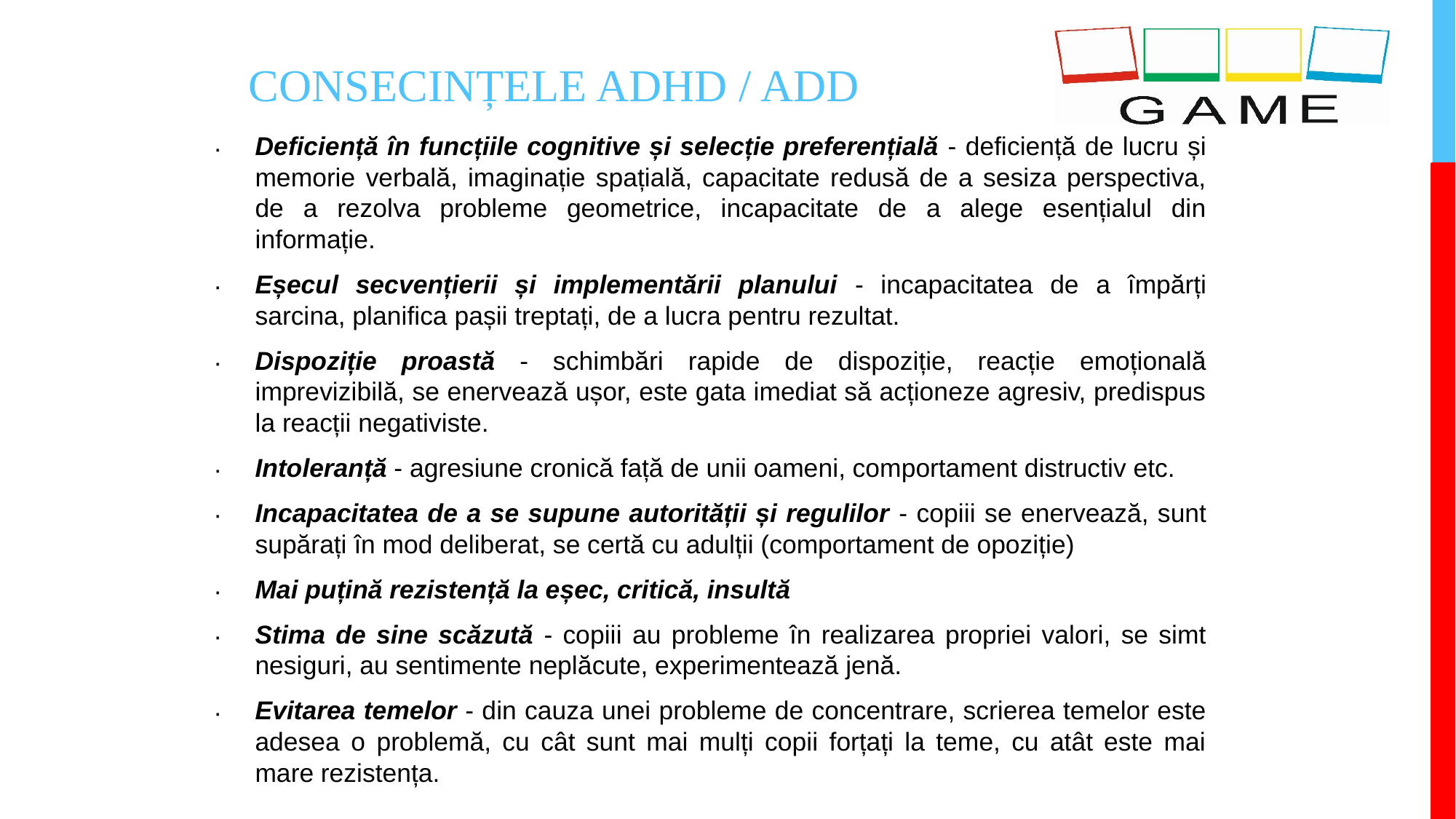

CONSECINȚELE ADHD / ADD
Deficiență în funcțiile cognitive și selecție preferențială - deficiență de lucru și memorie verbală, imaginație spațială, capacitate redusă de a sesiza perspectiva, de a rezolva probleme geometrice, incapacitate de a alege esențialul din informație.
Eșecul secvențierii și implementării planului - incapacitatea de a împărți sarcina, planifica pașii treptați, de a lucra pentru rezultat.
Dispoziție proastă - schimbări rapide de dispoziție, reacție emoțională imprevizibilă, se enervează ușor, este gata imediat să acționeze agresiv, predispus la reacții negativiste.
Intoleranță - agresiune cronică față de unii oameni, comportament distructiv etc.
Incapacitatea de a se supune autorității și regulilor - copiii se enervează, sunt supărați în mod deliberat, se certă cu adulții (comportament de opoziție)
Mai puțină rezistență la eșec, critică, insultă
Stima de sine scăzută - copiii au probleme în realizarea propriei valori, se simt nesiguri, au sentimente neplăcute, experimentează jenă.
Evitarea temelor - din cauza unei probleme de concentrare, scrierea temelor este adesea o problemă, cu cât sunt mai mulți copii forțați la teme, cu atât este mai mare rezistența.